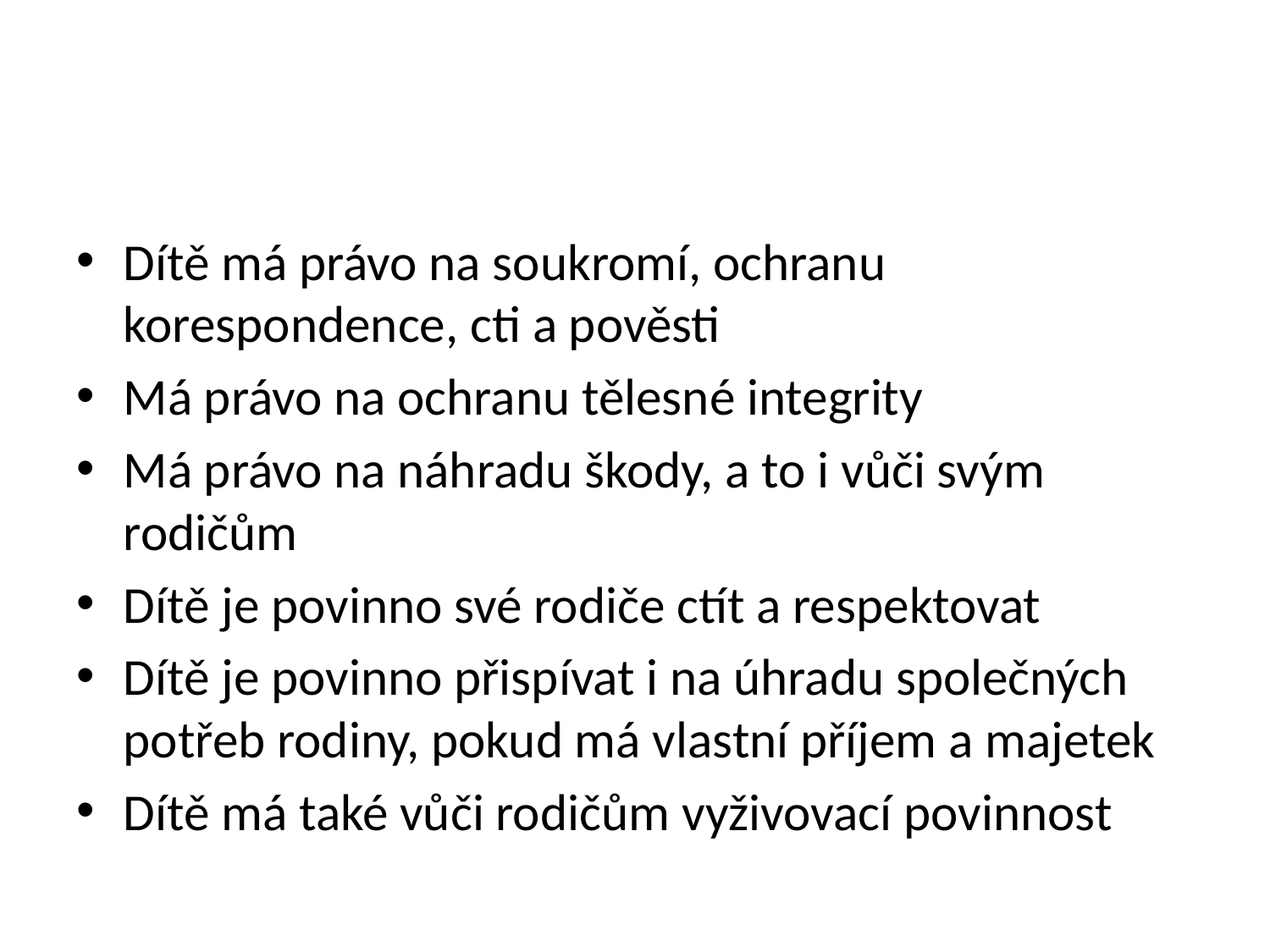

#
Dítě má právo na soukromí, ochranu korespondence, cti a pověsti
Má právo na ochranu tělesné integrity
Má právo na náhradu škody, a to i vůči svým rodičům
Dítě je povinno své rodiče ctít a respektovat
Dítě je povinno přispívat i na úhradu společných potřeb rodiny, pokud má vlastní příjem a majetek
Dítě má také vůči rodičům vyživovací povinnost